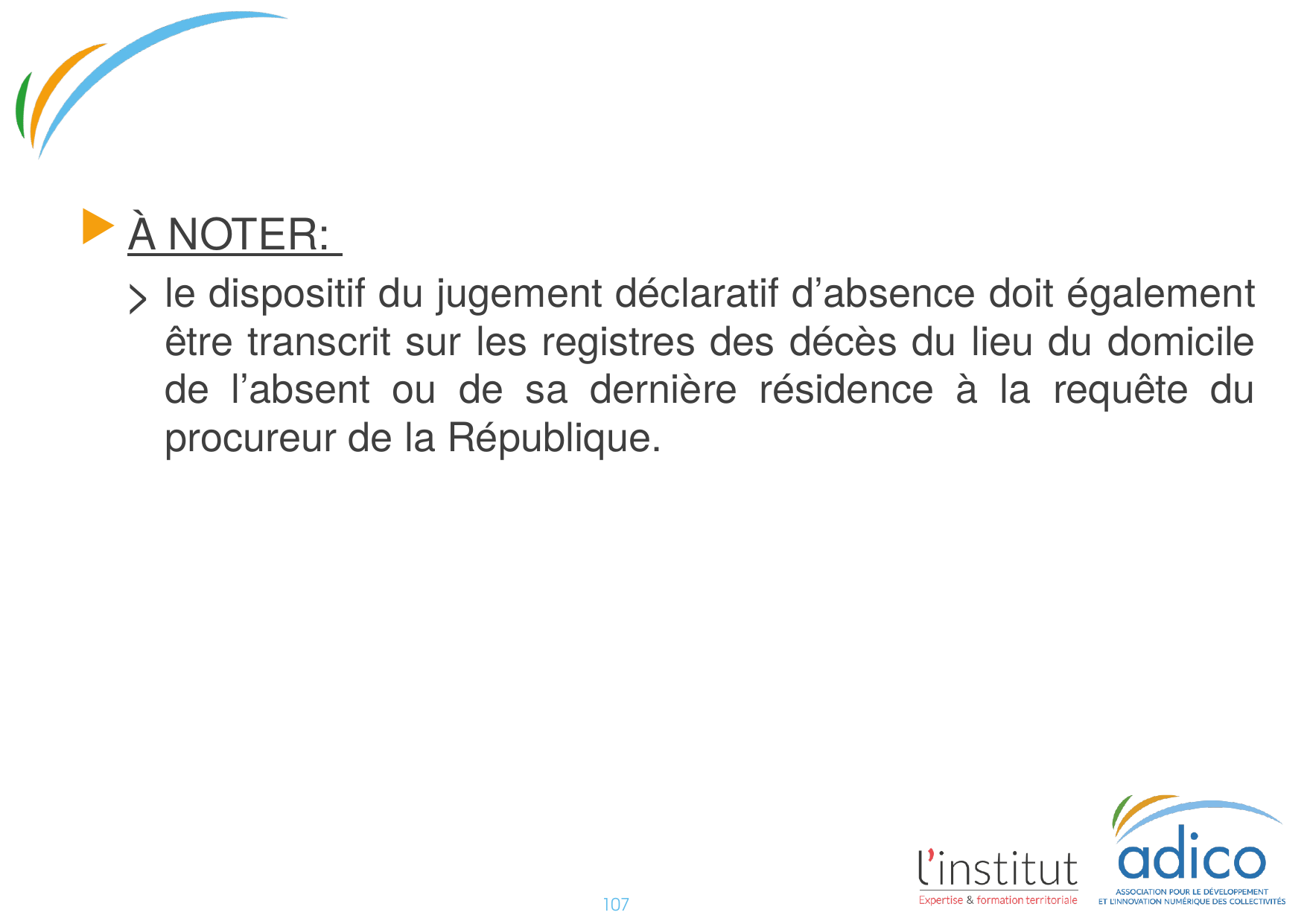

#

À NOTER:
le dispositif du jugement déclaratif d’absence doit également être transcrit sur les registres des décès du lieu du domicile de l’absent ou de sa dernière résidence à la requête du procureur de la République.